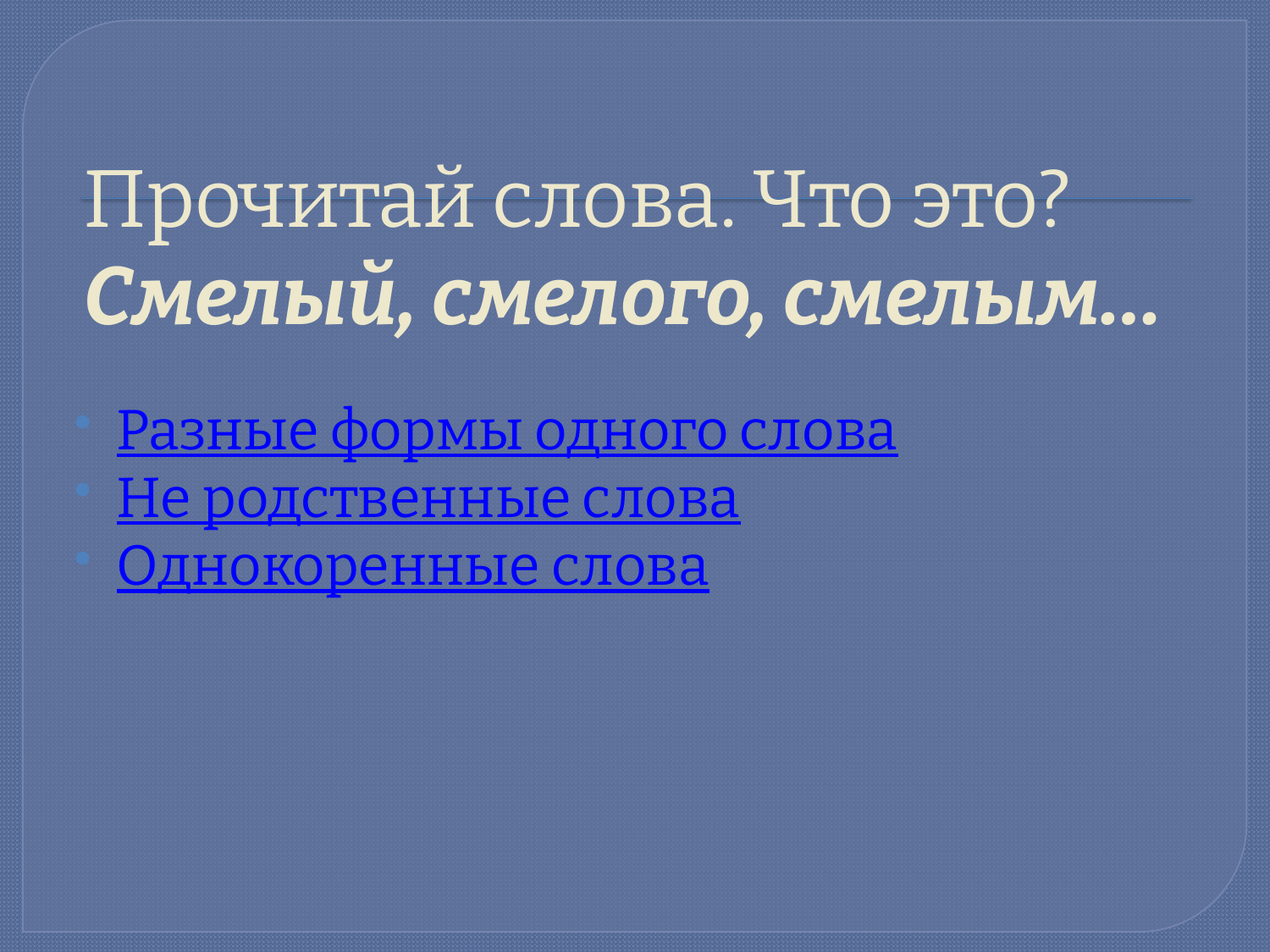

# Прочитай слова. Что это? Смелый, смелого, смелым…
Разные формы одного слова
Не родственные слова
Однокоренные слова